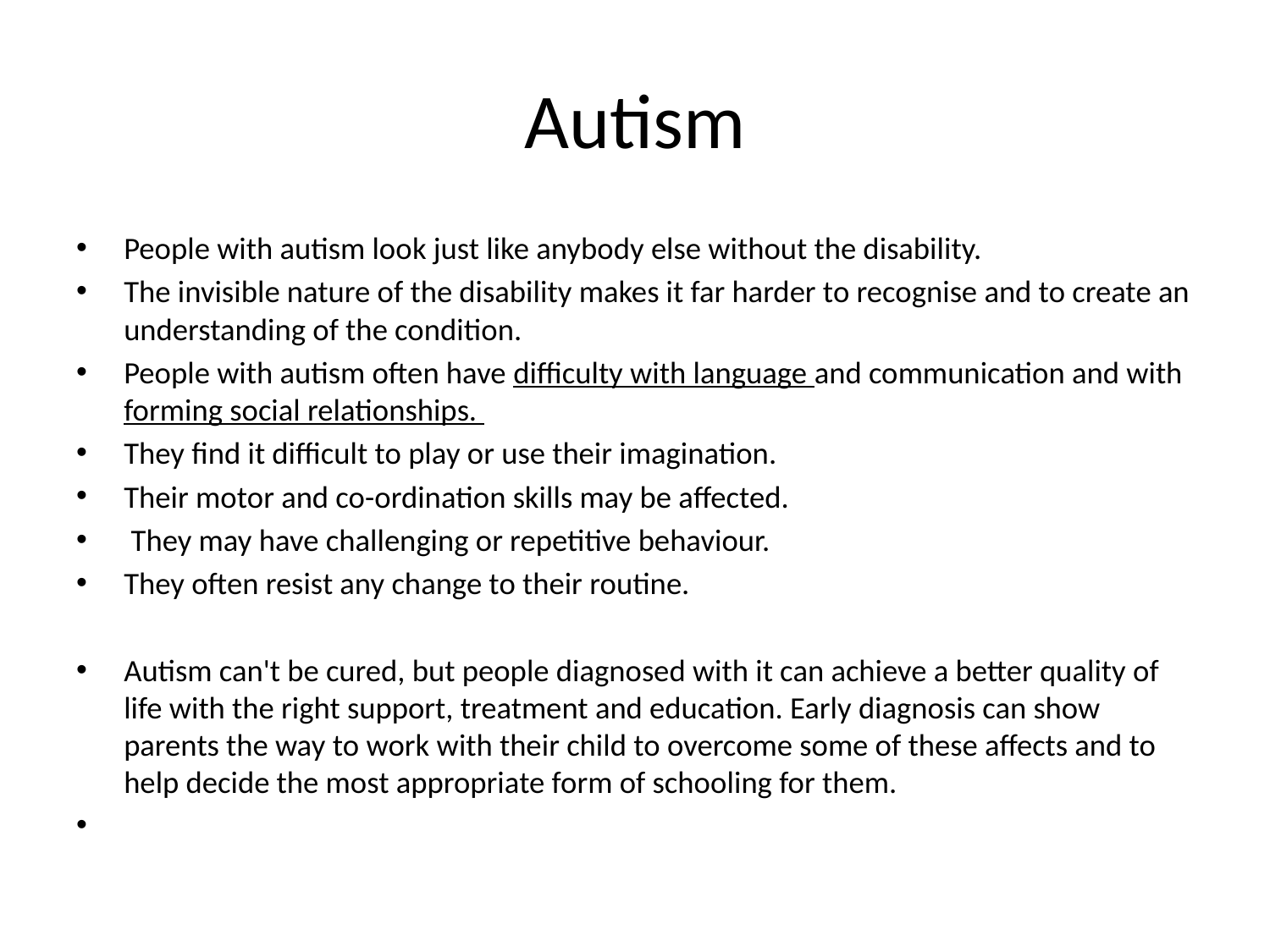

# Autism
People with autism look just like anybody else without the disability.
The invisible nature of the disability makes it far harder to recognise and to create an understanding of the condition.
People with autism often have difficulty with language and communication and with forming social relationships.
They find it difficult to play or use their imagination.
Their motor and co-ordination skills may be affected.
 They may have challenging or repetitive behaviour.
They often resist any change to their routine.

Autism can't be cured, but people diagnosed with it can achieve a better quality of life with the right support, treatment and education. Early diagnosis can show parents the way to work with their child to overcome some of these affects and to help decide the most appropriate form of schooling for them.